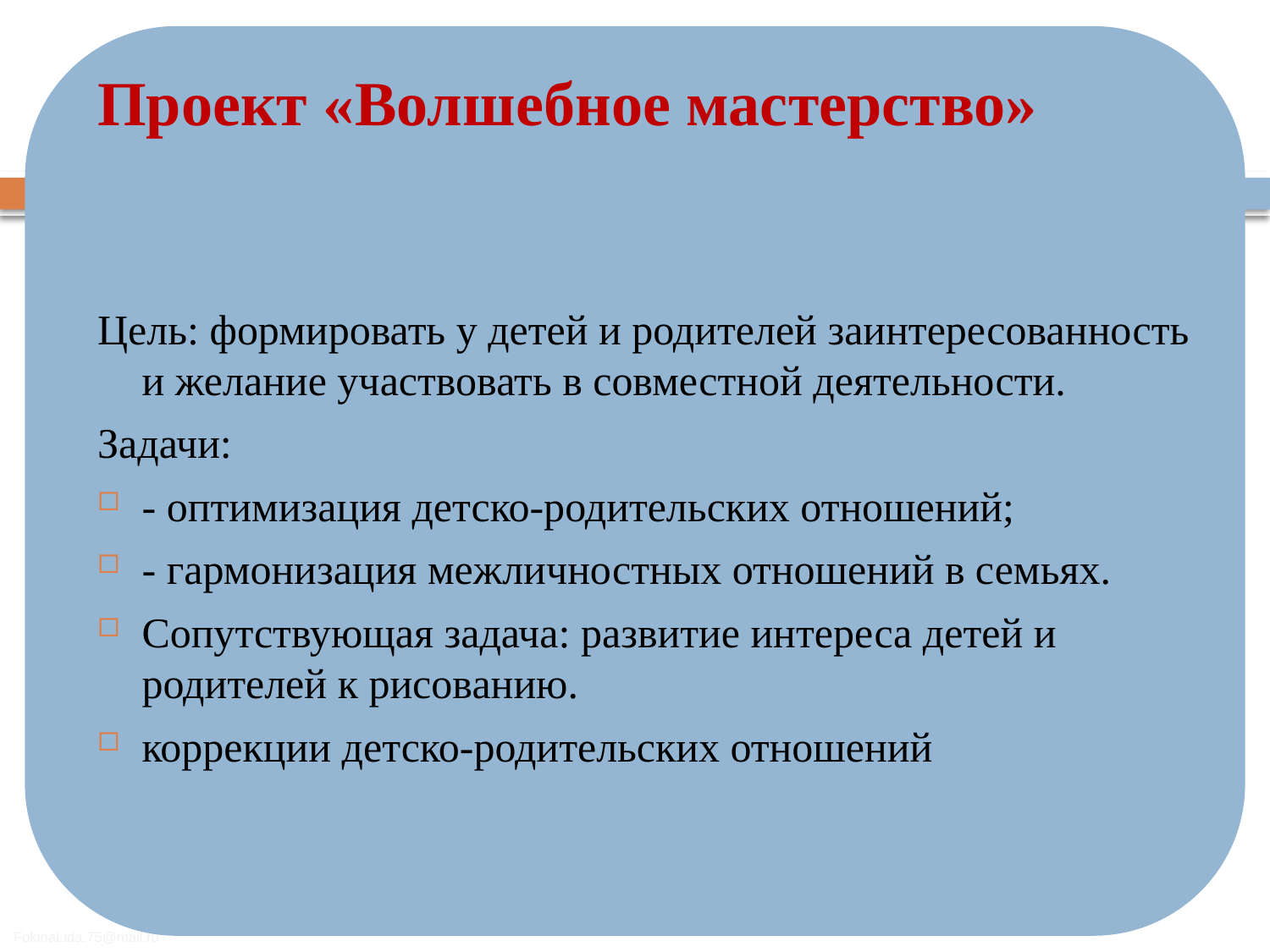

# Проект «Волшебное мастерство»

Цель: формировать у детей и родителей заинтересованность и желание участвовать в совместной деятельности.
Задачи:
- оптимизация детско-родительских отношений;
- гармонизация межличностных отношений в семьях.
Сопутствующая задача: развитие интереса детей и родителей к рисованию.
коррекции детско-родительских отношений